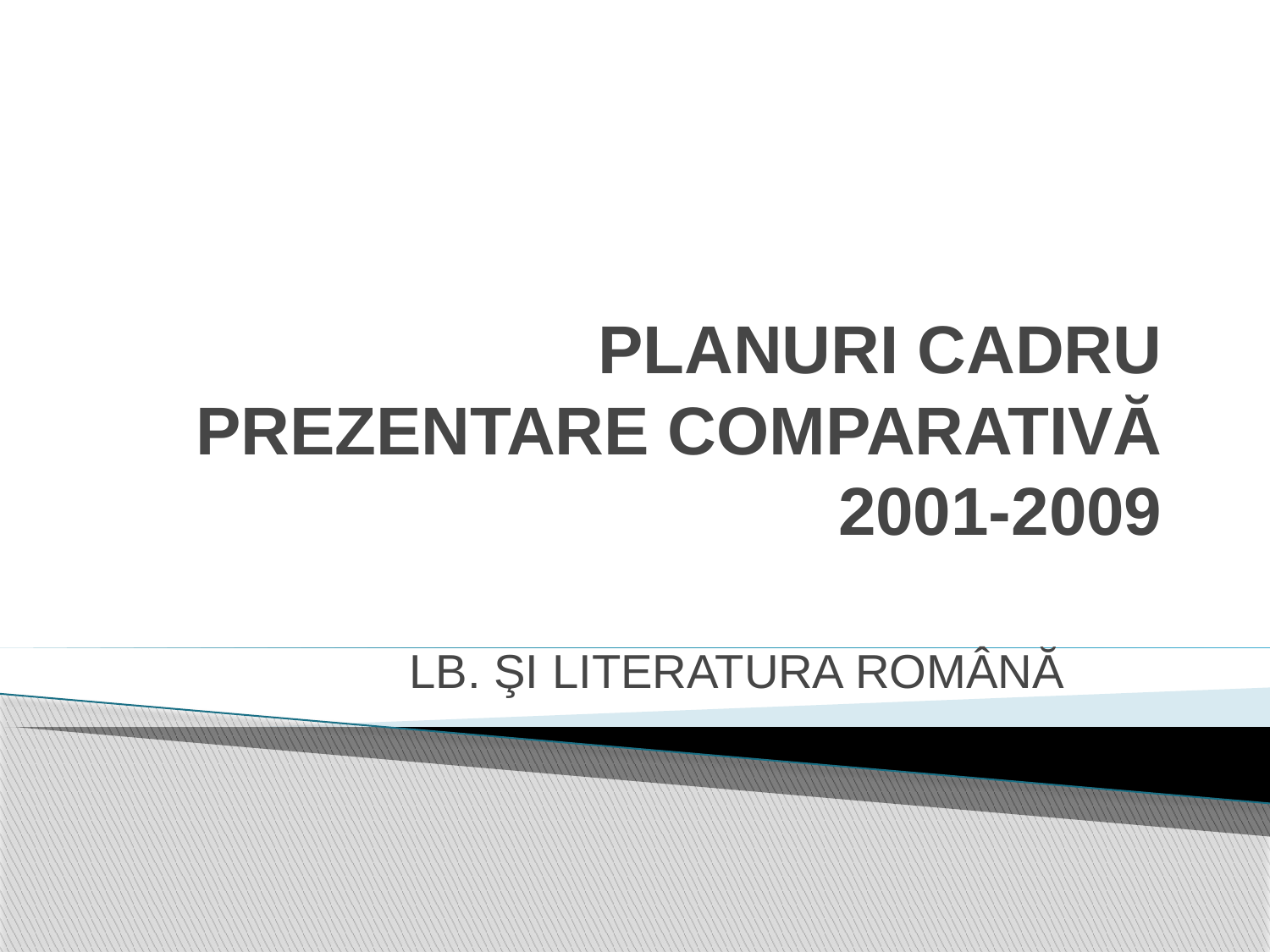

# PLANURI CADRU PREZENTARE COMPARATIVĂ 2001-2009
LB. ŞI LITERATURA ROMÂNĂ